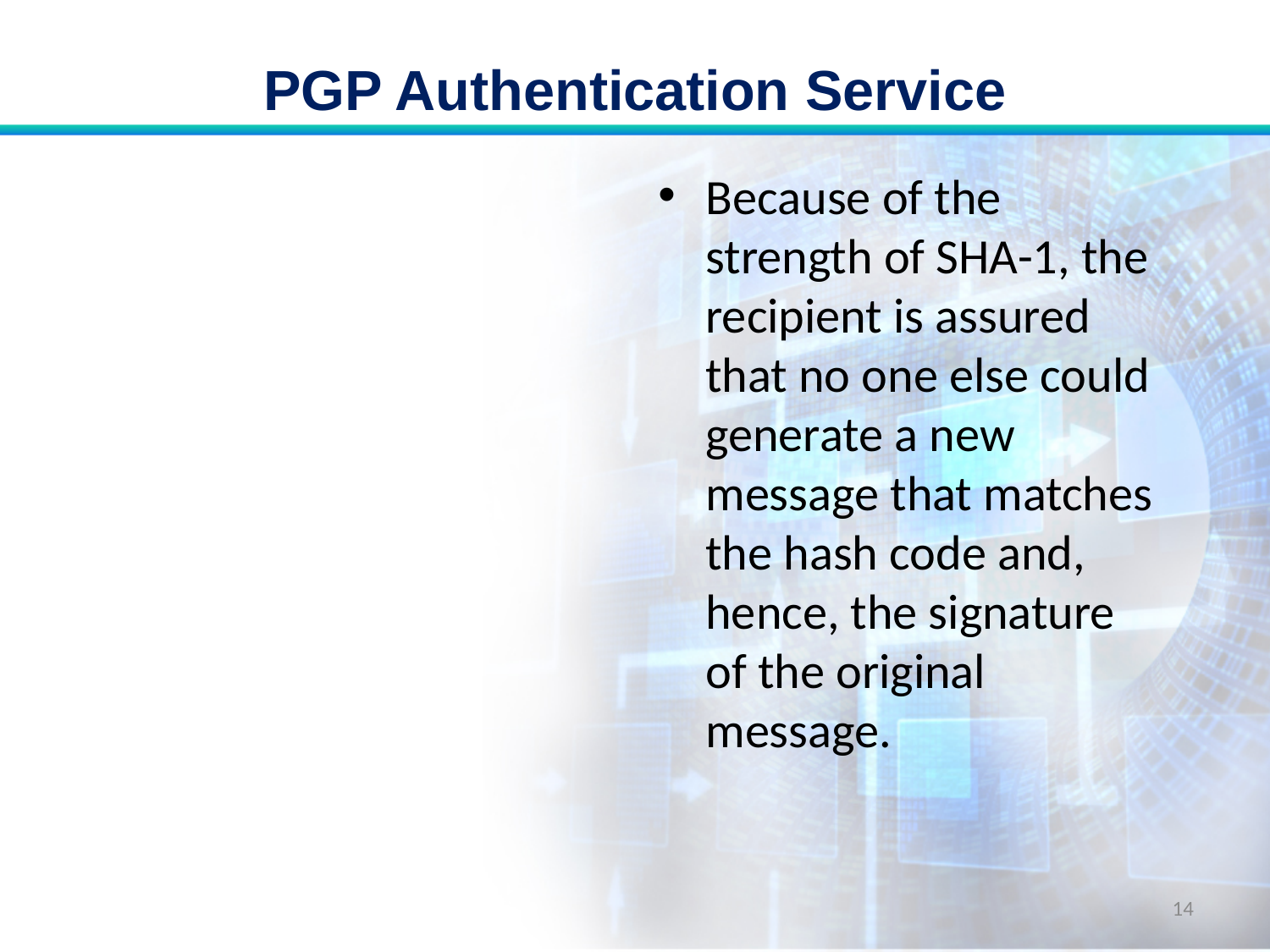

# PGP Authentication Service
Because of the strength of SHA-1, the recipient is assured that no one else could generate a new message that matches the hash code and, hence, the signature of the original message.
14